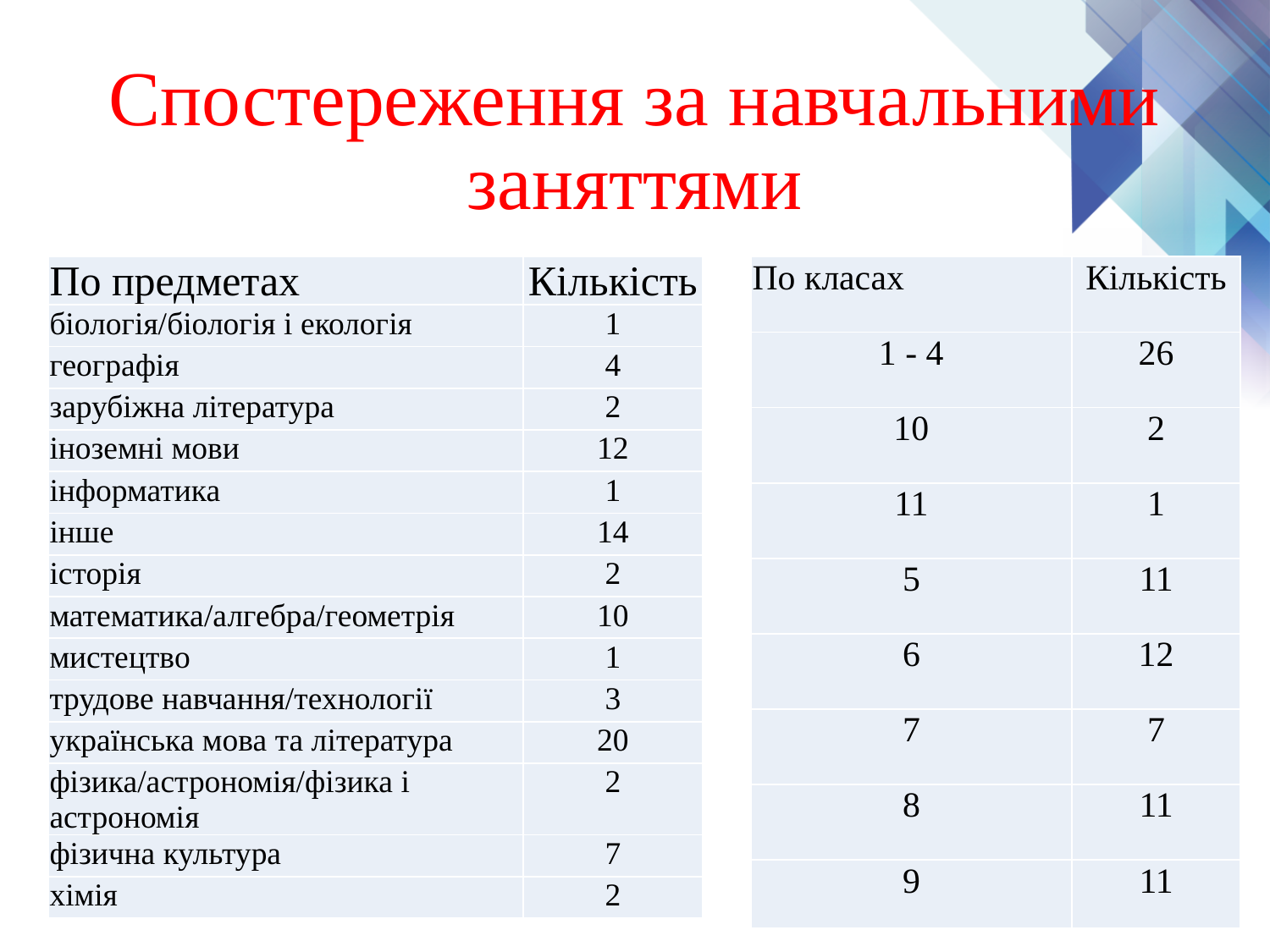

# Спостереження за навчальними заняттями
| По предметах | Кількість |
| --- | --- |
| біологія/біологія і екологія | 1 |
| географія | 4 |
| зарубіжна література | 2 |
| іноземні мови | 12 |
| інформатика | 1 |
| інше | 14 |
| історія | 2 |
| математика/алгебра/геометрія | 10 |
| мистецтво | 1 |
| трудове навчання/технології | 3 |
| українська мова та література | 20 |
| фізика/астрономія/фізика і астрономія | 2 |
| фізична культура | 7 |
| хімія | 2 |
| По класах | Кількість |
| --- | --- |
| 1 - 4 | 26 |
| 10 | 2 |
| 11 | 1 |
| 5 | 11 |
| 6 | 12 |
| 7 | 7 |
| 8 | 11 |
| 9 | 11 |